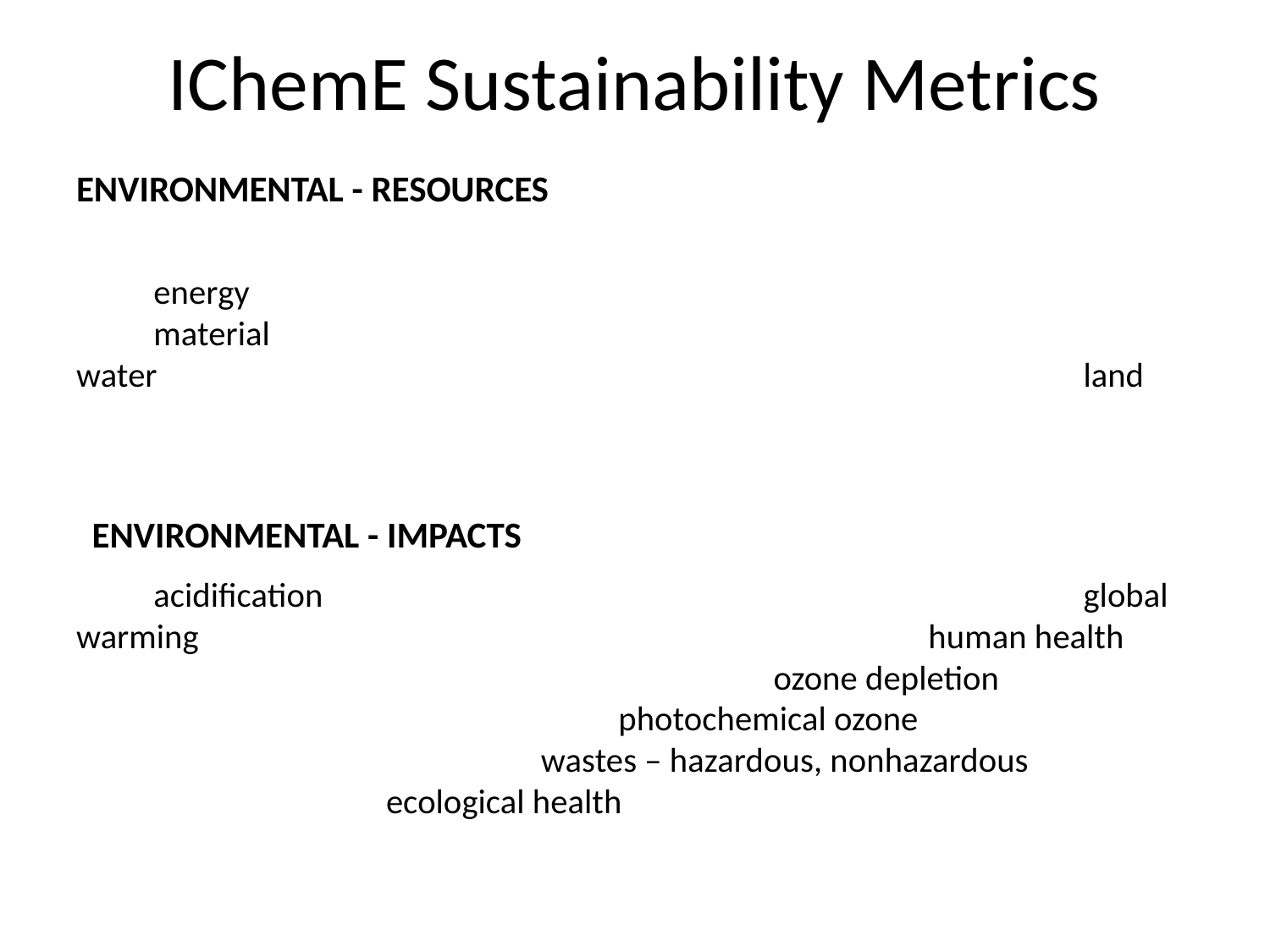

# IChemE Sustainability Metrics
ENVIRONMENTAL - RESOURCES
	energy                                                                                                                            	material                                                                                                              	water                                                                                                                	land

  ENVIRONMENTAL - IMPACTS
	acidification                                                                                                 	global warming                                                                                             	human health                                                                                                  	ozone depletion                                                                                              	photochemical ozone                                                                                              	wastes – hazardous, nonhazardous                                                         	ecological health